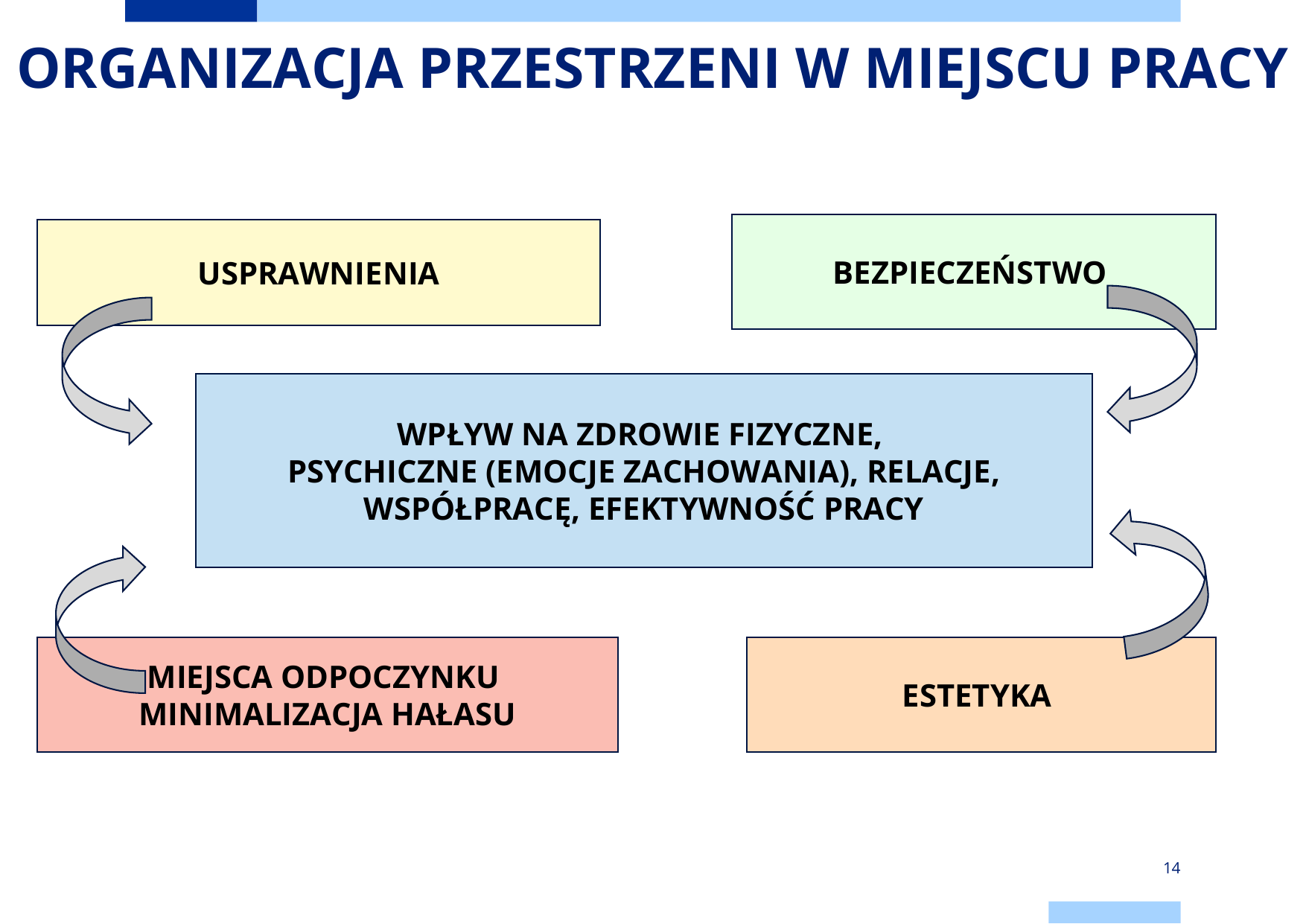

# ORGANIZACJA PRZESTRZENI W MIEJSCU PRACY

BEZPIECZEŃSTWO
USPRAWNIENIA

WPŁYW NA ZDROWIE FIZYCZNE,
PSYCHICZNE (EMOCJE ZACHOWANIA), RELACJE, WSPÓŁPRACĘ, EFEKTYWNOŚĆ PRACY
MIEJSCA ODPOCZYNKU
MINIMALIZACJA HAŁASU
ESTETYKA
14